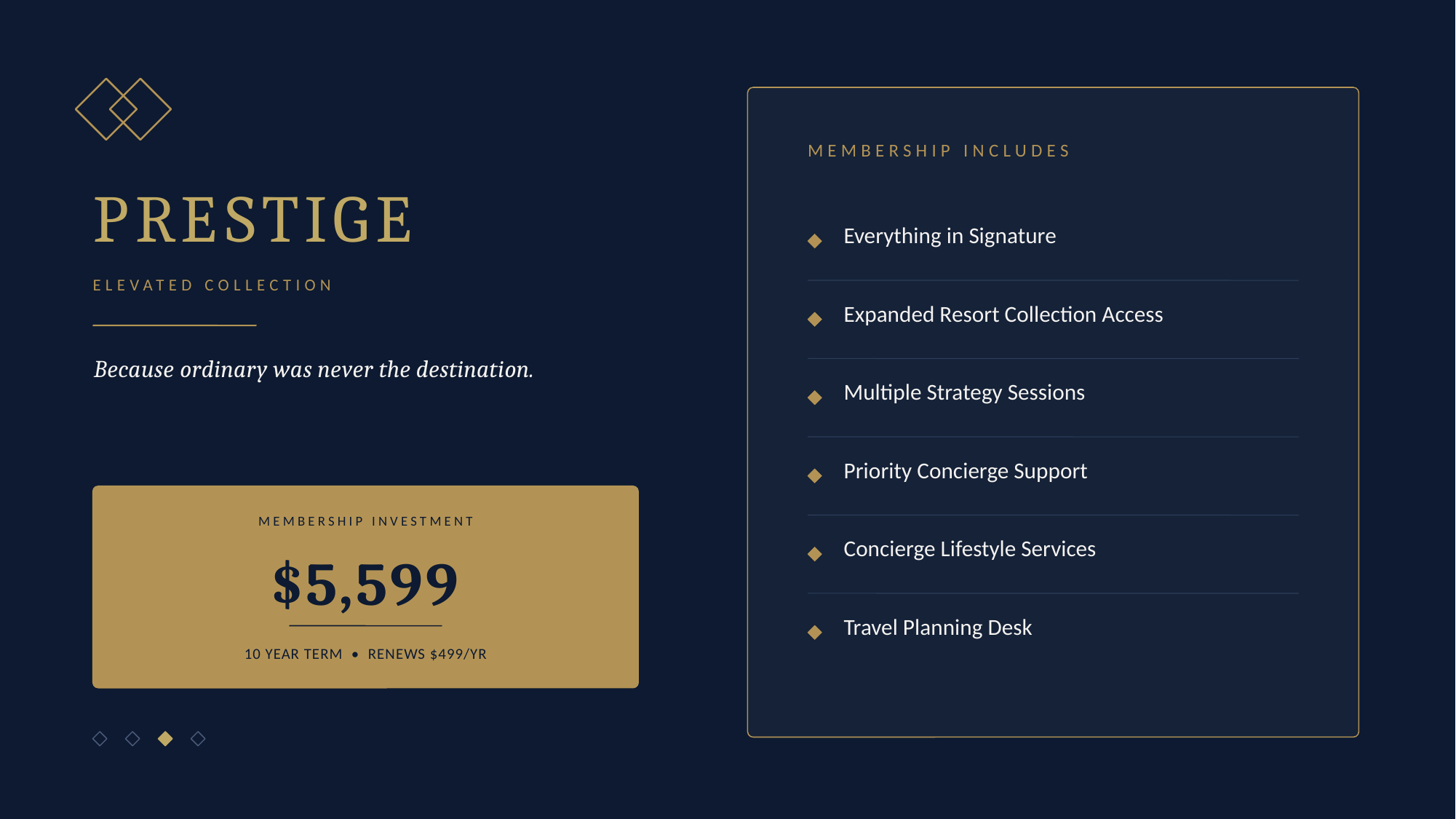

MEMBERSHIP INCLUDES
PRESTIGE
Everything in Signature

ELEVATED COLLECTION

Expanded Resort Collection Access

Because ordinary was never the destination.

Multiple Strategy Sessions

Priority Concierge Support

MEMBERSHIP INVESTMENT

Concierge Lifestyle Services
$5,599

Travel Planning Desk

10 YEAR TERM  •  RENEWS $499/YR